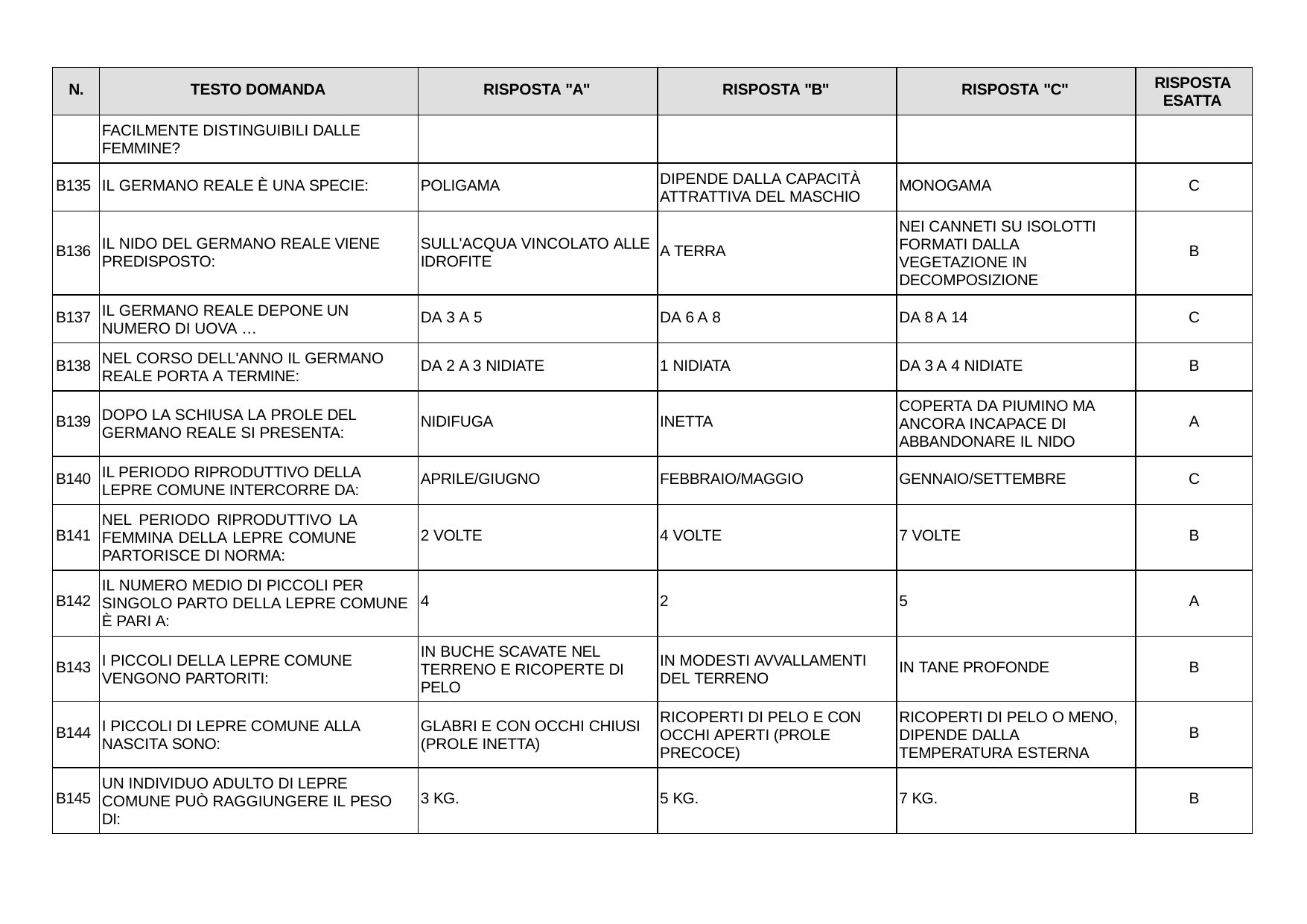

| N. | TESTO DOMANDA | RISPOSTA "A" | RISPOSTA "B" | RISPOSTA "C" | RISPOSTA ESATTA |
| --- | --- | --- | --- | --- | --- |
|  | FACILMENTE DISTINGUIBILI DALLE FEMMINE? |  |  |  |  |
| B135 | IL GERMANO REALE È UNA SPECIE: | POLIGAMA | DIPENDE DALLA CAPACITÀ ATTRATTIVA DEL MASCHIO | MONOGAMA | C |
| B136 | IL NIDO DEL GERMANO REALE VIENE PREDISPOSTO: | SULL'ACQUA VINCOLATO ALLE IDROFITE | A TERRA | NEI CANNETI SU ISOLOTTI FORMATI DALLA VEGETAZIONE IN DECOMPOSIZIONE | B |
| B137 | IL GERMANO REALE DEPONE UN NUMERO DI UOVA … | DA 3 A 5 | DA 6 A 8 | DA 8 A 14 | C |
| B138 | NEL CORSO DELL'ANNO IL GERMANO REALE PORTA A TERMINE: | DA 2 A 3 NIDIATE | 1 NIDIATA | DA 3 A 4 NIDIATE | B |
| B139 | DOPO LA SCHIUSA LA PROLE DEL GERMANO REALE SI PRESENTA: | NIDIFUGA | INETTA | COPERTA DA PIUMINO MA ANCORA INCAPACE DI ABBANDONARE IL NIDO | A |
| B140 | IL PERIODO RIPRODUTTIVO DELLA LEPRE COMUNE INTERCORRE DA: | APRILE/GIUGNO | FEBBRAIO/MAGGIO | GENNAIO/SETTEMBRE | C |
| B141 | NEL PERIODO RIPRODUTTIVO LA FEMMINA DELLA LEPRE COMUNE PARTORISCE DI NORMA: | 2 VOLTE | 4 VOLTE | 7 VOLTE | B |
| B142 | IL NUMERO MEDIO DI PICCOLI PER SINGOLO PARTO DELLA LEPRE COMUNE È PARI A: | 4 | 2 | 5 | A |
| B143 | I PICCOLI DELLA LEPRE COMUNE VENGONO PARTORITI: | IN BUCHE SCAVATE NEL TERRENO E RICOPERTE DI PELO | IN MODESTI AVVALLAMENTI DEL TERRENO | IN TANE PROFONDE | B |
| B144 | I PICCOLI DI LEPRE COMUNE ALLA NASCITA SONO: | GLABRI E CON OCCHI CHIUSI (PROLE INETTA) | RICOPERTI DI PELO E CON OCCHI APERTI (PROLE PRECOCE) | RICOPERTI DI PELO O MENO, DIPENDE DALLA TEMPERATURA ESTERNA | B |
| B145 | UN INDIVIDUO ADULTO DI LEPRE COMUNE PUÒ RAGGIUNGERE IL PESO DI: | 3 KG. | 5 KG. | 7 KG. | B |